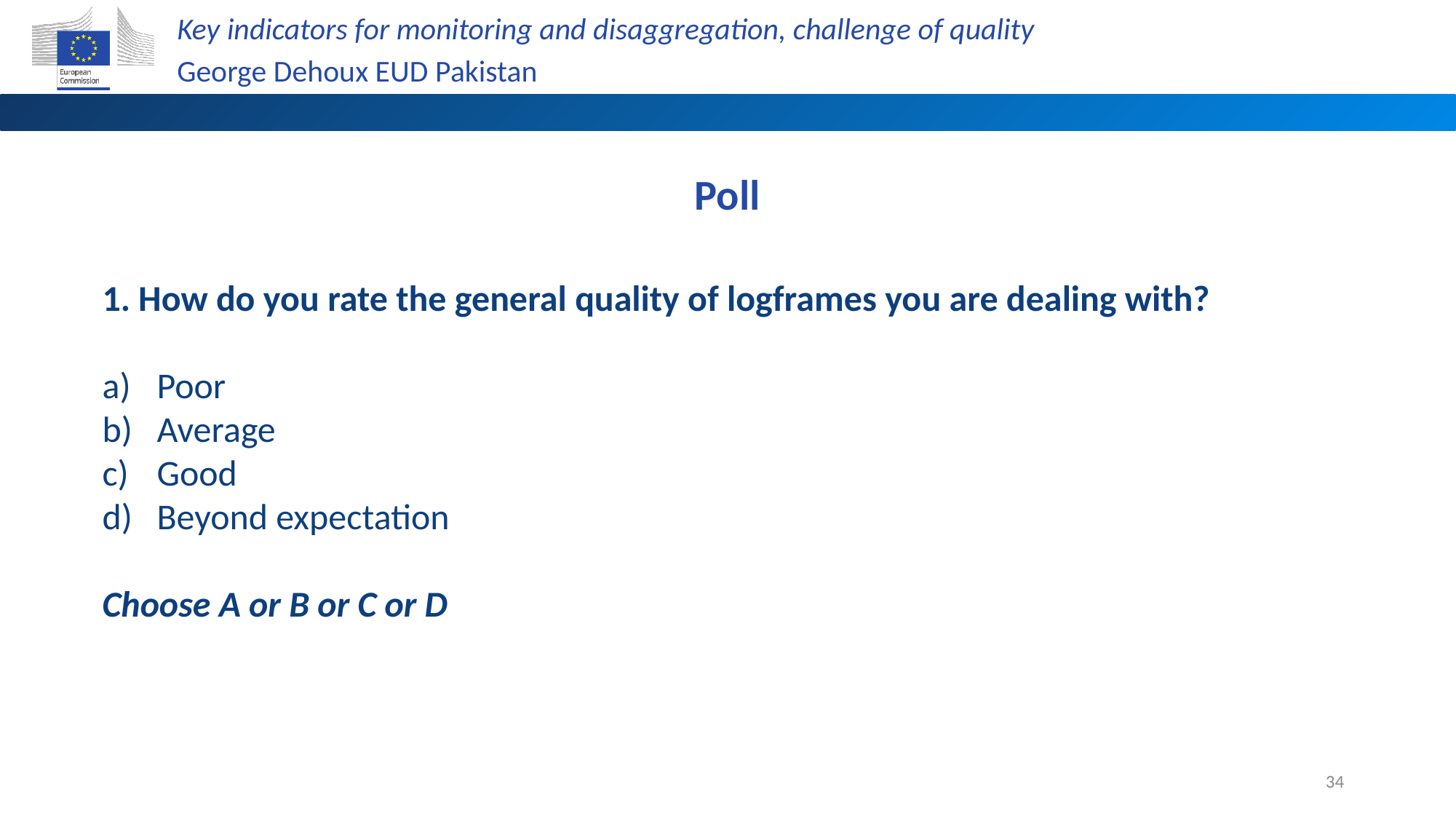

Key indicators for monitoring and disaggregation, challenge of quality
George Dehoux EUD Pakistan
Poll
1. How do you rate the general quality of logframes you are dealing with?

Poor
Average
Good
Beyond expectation

Choose A or B or C or D

34